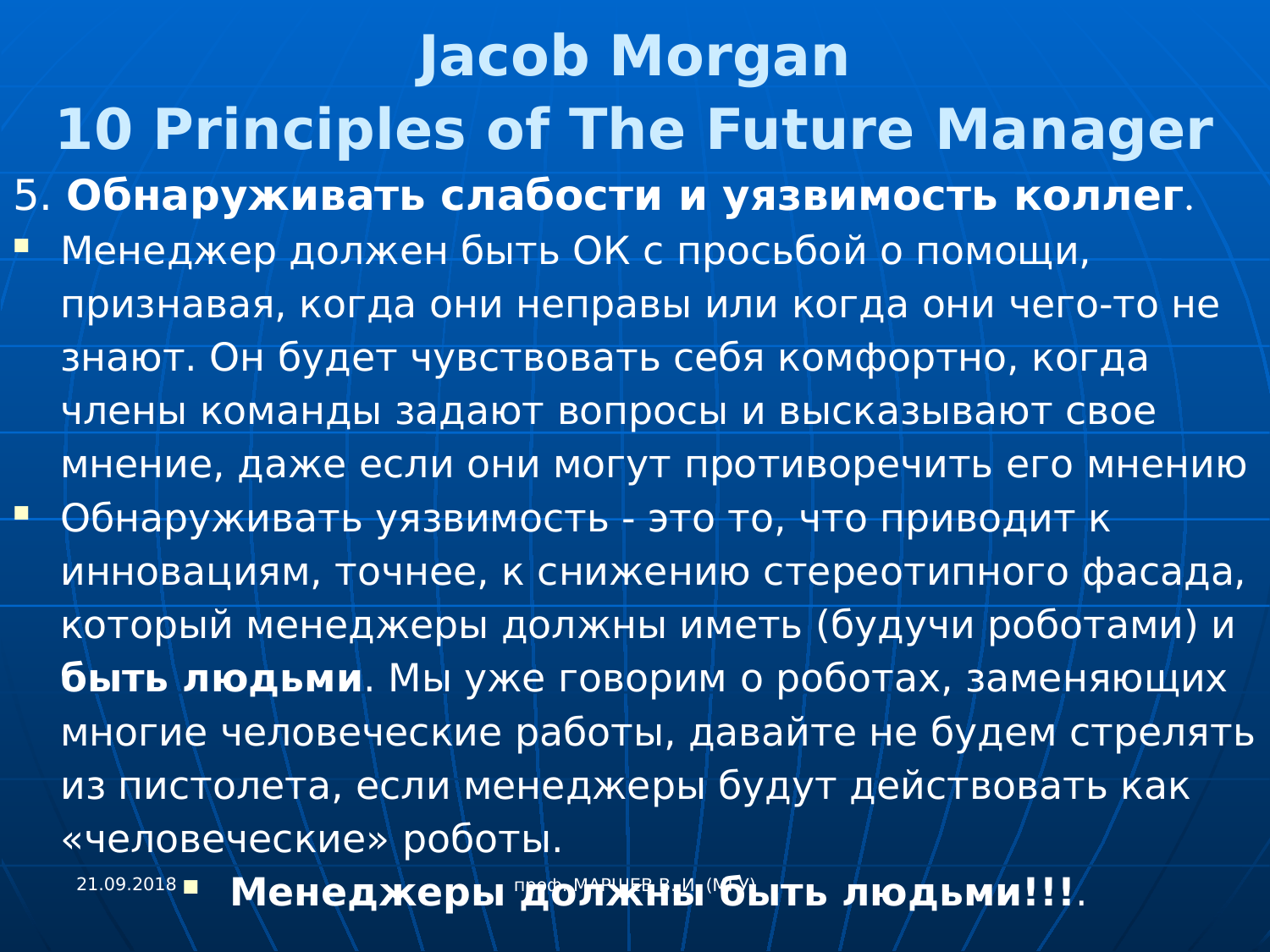

# Jacob Morgan
10 Principles of The Future Manager
5. Обнаруживать слабости и уязвимость коллег.
Менеджер должен быть ОК с просьбой о помощи, признавая, когда они неправы или когда они чего-то не знают. Он будет чувствовать себя комфортно, когда члены команды задают вопросы и высказывают свое мнение, даже если они могут противоречить его мнению
Обнаруживать уязвимость - это то, что приводит к инновациям, точнее, к снижению стереотипного фасада, который менеджеры должны иметь (будучи роботами) и быть людьми. Мы уже говорим о роботах, заменяющих многие человеческие работы, давайте не будем стрелять из пистолета, если менеджеры будут действовать как «человеческие» роботы.
Менеджеры должны быть людьми!!!.

21.09.2018
проф. МАРШЕВ В. И. (МГУ)